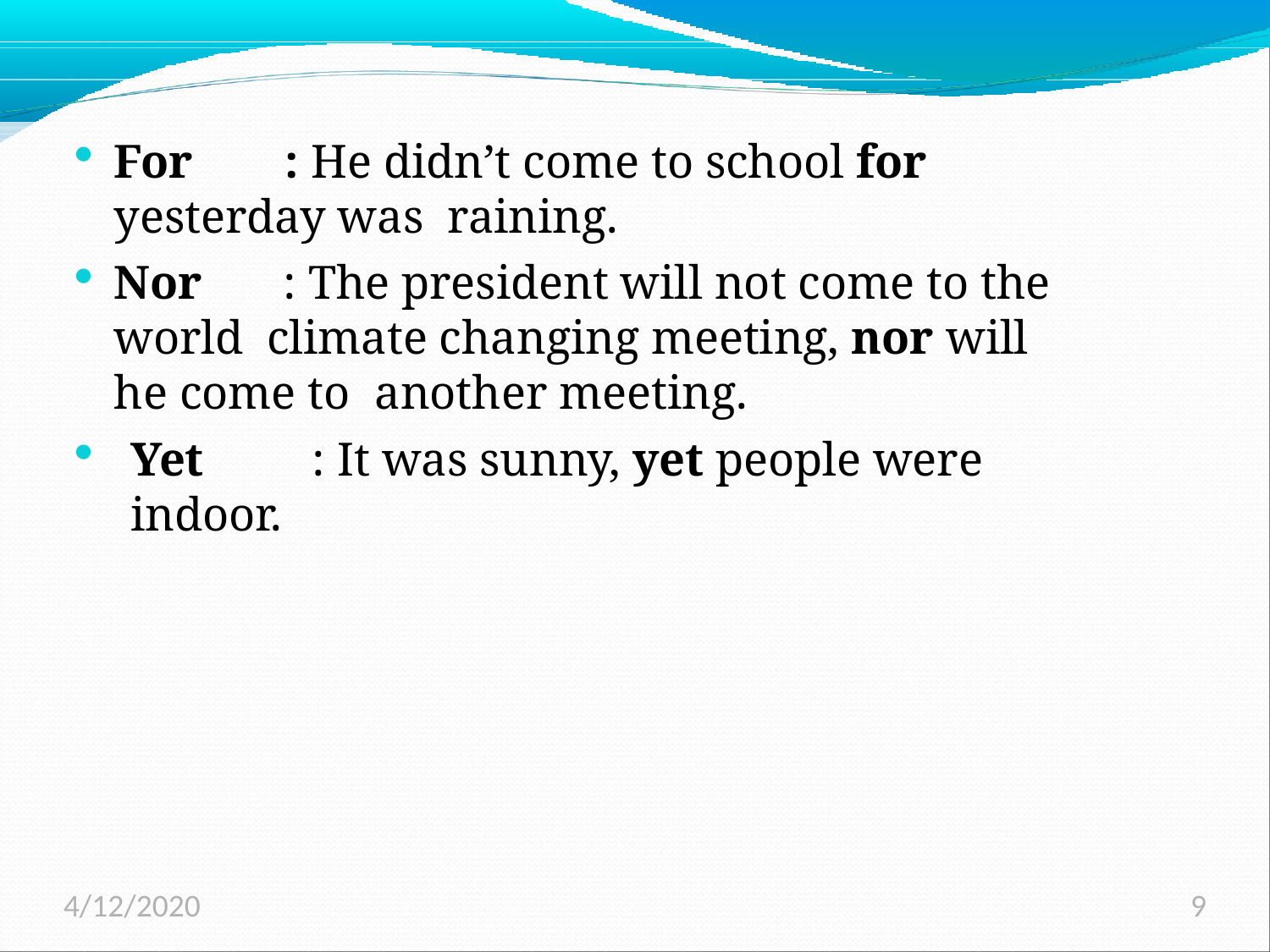

For	: He didn’t come to school for yesterday was  raining.
Nor	: The president will not come to the world  climate changing meeting, nor will he come to  another meeting.
Yet	: It was sunny, yet people were indoor.
4/12/2020
9